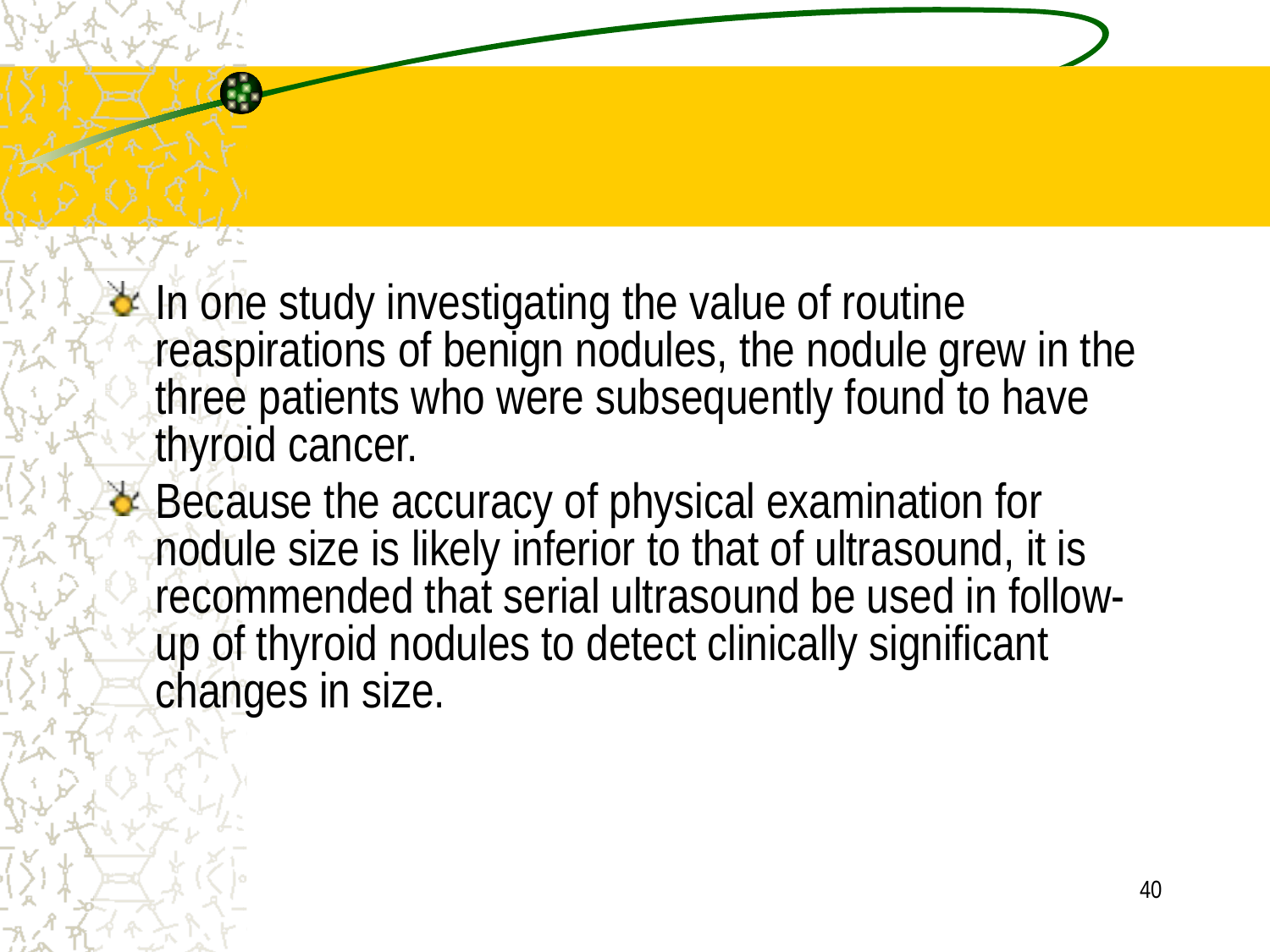

#
In one study investigating the value of routine reaspirations of benign nodules, the nodule grew in the three patients who were subsequently found to have thyroid cancer.
Because the accuracy of physical examination for nodule size is likely inferior to that of ultrasound, it is recommended that serial ultrasound be used in follow-up of thyroid nodules to detect clinically significant changes in size.

40